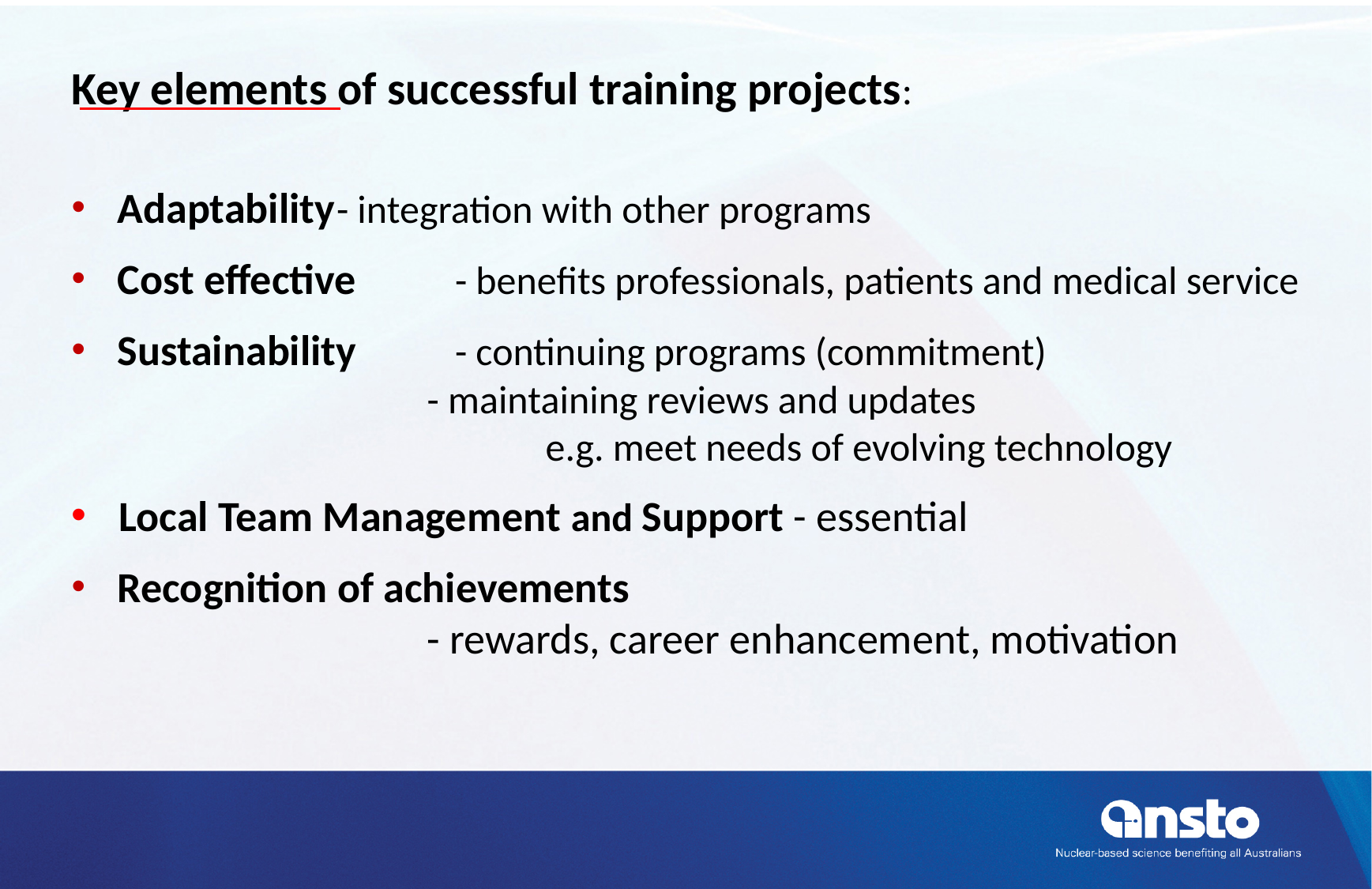

Key elements of successful training projects:

  Adaptability	- integration with other programs
  Cost effective	- benefits professionals, patients and medical service
  Sustainability	- continuing programs (commitment)
			- maintaining reviews and updates
				e.g. meet needs of evolving technology
  Local Team Management and Support - essential
  Recognition of achievements
			- rewards, career enhancement, motivation